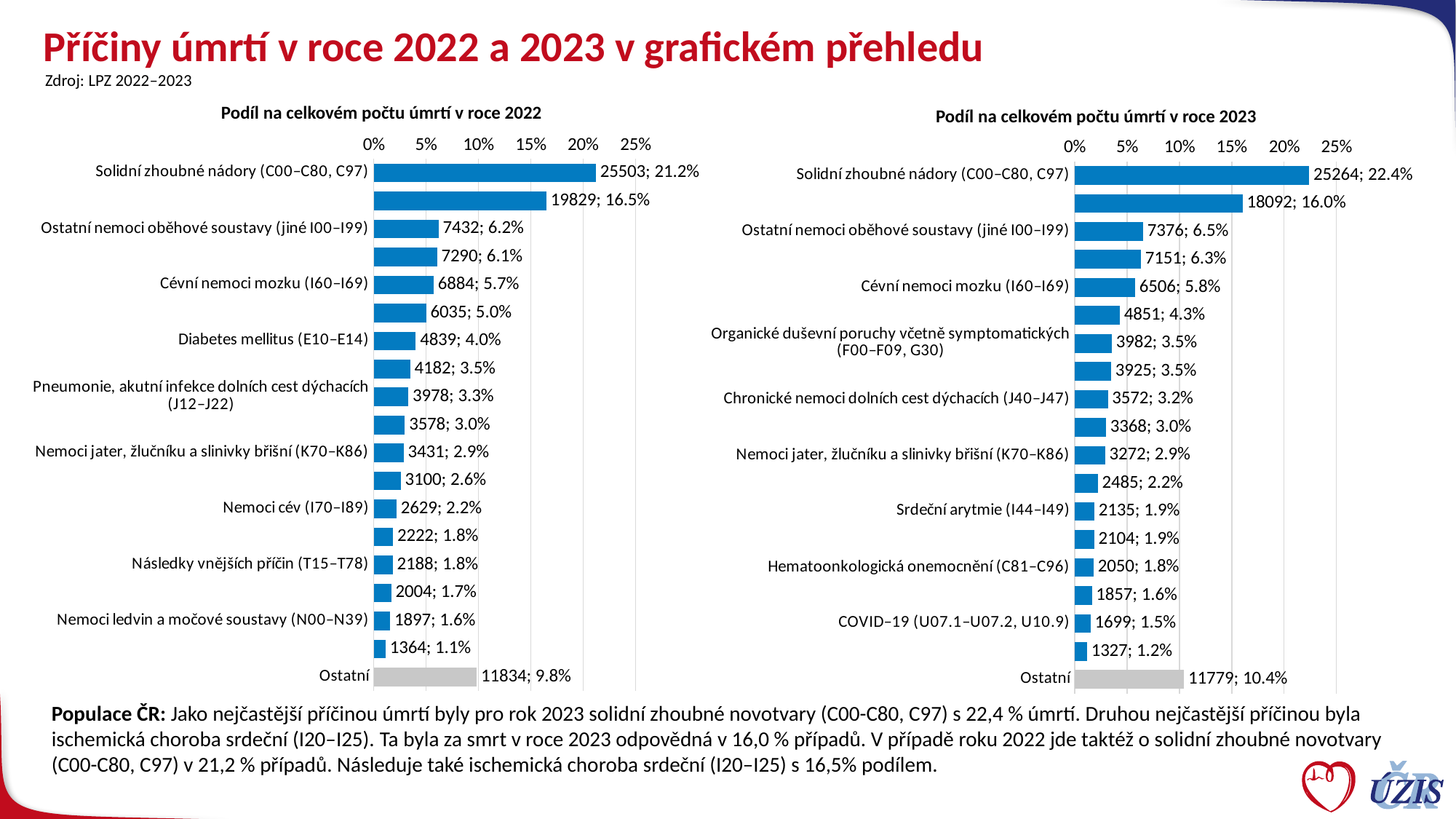

# Příčiny úmrtí v roce 2022 a 2023 v grafickém přehledu
Zdroj: LPZ 2022–2023
Podíl na celkovém počtu úmrtí v roce 2022
Podíl na celkovém počtu úmrtí v roce 2023

### Chart

| Category | S1 |
|---|---|
| Solidní zhoubné nádory (C00–C80, C97) | 0.21213784842662142 |
| Ischemická choroba srdeční (I20–I25) | 0.16494064998045235 |
| Ostatní nemoci oběhové soustavy (jiné I00–I99) | 0.06182051090093912 |
| Selhání srdce (I50) | 0.0606393332168792 |
| Cévní nemoci mozku (I60–I69) | 0.05726216321879237 |
| COVID–19 (U07.1–U07.2, U10.9) | 0.05020005157254677 |
| Diabetes mellitus (E10–E14) | 0.04025154093778854 |
| Organické duševní poruchy včetně symptomatických (F00–F09, G30) | 0.03478651461083523 |
| Pneumonie, akutní infekce dolních cest dýchacích (J12–J22) | 0.03308961145908717 |
| Chronické nemoci dolních cest dýchacích (J40–J47) | 0.029762350377228224 |
| Nemoci jater, žlučníku a slinivky břišní (K70–K86) | 0.028539581929645064 |
| Ostatní příznaky, znaky a abnormální nálezy (jiné R00–R99) | 0.02578627338440679 |
| Nemoci cév (I70–I89) | 0.02186842346051789 |
| Srdeční arytmie (I44–I49) | 0.018482935309726417 |
| Následky vnějších příčin (T15–T78) | 0.018200118117768407 |
| Hematoonkologická onemocnění (C81–C96) | 0.016669578020113294 |
| Nemoci ledvin a močové soustavy (N00–N39) | 0.015779535680716026 |
| Poranění hlavy (S00–S09) | 0.011345960289138987 |
| Ostatní | 0.09843701910679677 |

### Chart

| Category | S1 |
|---|---|
| Solidní zhoubné nádory (C00–C80, C97) | 0.2239815594662884 |
| Ischemická choroba srdeční (I20–I25) | 0.16039718072609602 |
| Ostatní nemoci oběhové soustavy (jiné I00–I99) | 0.06539296954652245 |
| Selhání srdce (I50) | 0.06339820027483488 |
| Cévní nemoci mozku (I60–I69) | 0.05767986169599716 |
| Diabetes mellitus (E10–E14) | 0.043007225497584116 |
| Organické duševní poruchy včetně symptomatických (F00–F09, G30) | 0.035302983288266324 |
| Pneumonie, akutní infekce dolních cest dýchacích (J12–J22) | 0.034797641739438806 |
| Chronické nemoci dolních cest dýchacích (J40–J47) | 0.03166807039319119 |
| Ostatní příznaky, znaky a abnormální nálezy (jiné R00–R99) | 0.02985947958686112 |
| Nemoci jater, žlučníku a slinivky břišní (K70–K86) | 0.029008378030941088 |
| Nemoci cév (I70–I89) | 0.022031118400638327 |
| Srdeční arytmie (I44–I49) | 0.01892814397801321 |
| Následky vnějších příčin (T15–T78) | 0.0186533091005807 |
| Hematoonkologická onemocnění (C81–C96) | 0.01817456447537568 |
| Nemoci ledvin a močové soustavy (N00–N39) | 0.01646349572232812 |
| COVID–19 (U07.1–U07.2, U10.9) | 0.015062724411543065 |
| Poranění hlavy (S00–S09) | 0.011764705882352941 |
| Ostatní | 0.10442838778314642 |
Populace ČR: Jako nejčastější příčinou úmrtí byly pro rok 2023 solidní zhoubné novotvary (C00-C80, C97) s 22,4 % úmrtí. Druhou nejčastější příčinou byla ischemická choroba srdeční (I20–I25). Ta byla za smrt v roce 2023 odpovědná v 16,0 % případů. V případě roku 2022 jde taktéž o solidní zhoubné novotvary (C00-C80, C97) v 21,2 % případů. Následuje také ischemická choroba srdeční (I20–I25) s 16,5% podílem.